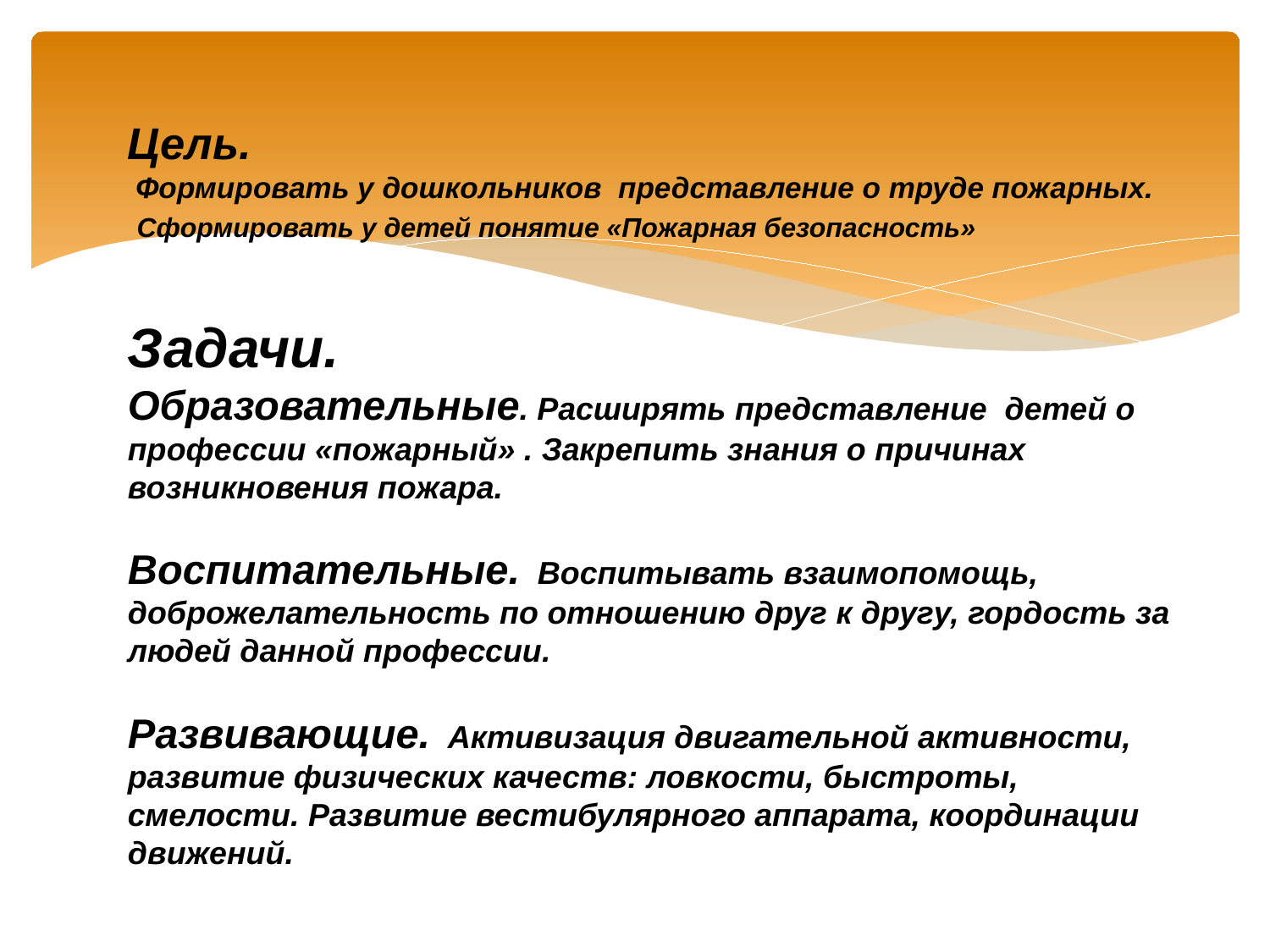

# Цель. Формировать у дошкольников  представление о труде пожарных. Сформировать у детей понятие «Пожарная безопасность»
Задачи.
Образовательные. Расширять представление  детей о профессии «пожарный» . Закрепить знания о причинах возникновения пожара.
Воспитательные.  Воспитывать взаимопомощь, доброжелательность по отношению друг к другу, гордость за людей данной профессии.
Развивающие.  Активизация двигательной активности, развитие физических качеств: ловкости, быстроты, смелости. Развитие вестибулярного аппарата, координации движений.